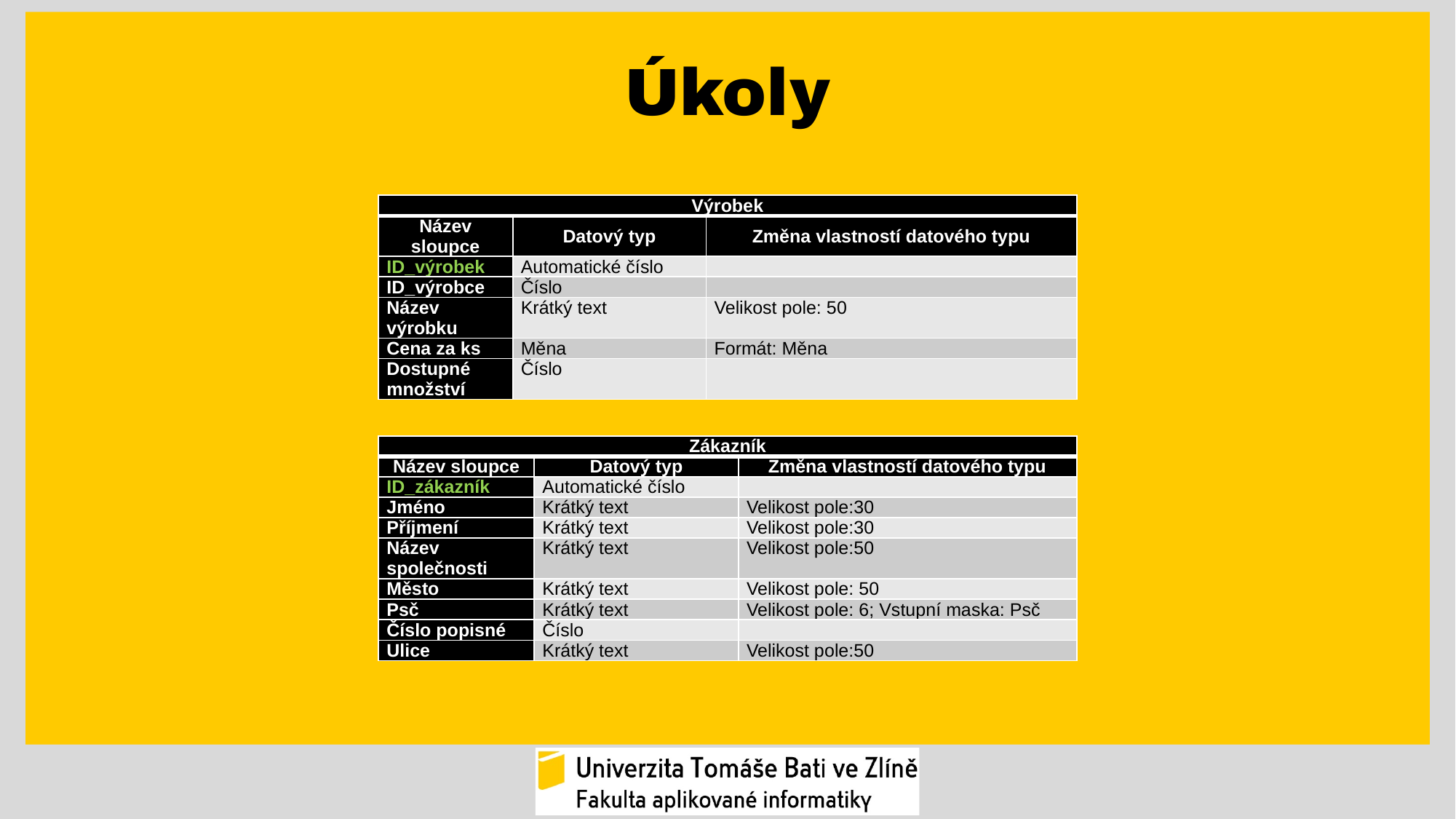

# Úkoly

| Výrobek |  |  |
| --- | --- | --- |
| Název sloupce | Datový typ | Změna vlastností datového typu |
| ID\_výrobek | Automatické číslo |  |
| ID\_výrobce | Číslo |  |
| Název výrobku | Krátký text | Velikost pole: 50 |
| Cena za ks | Měna | Formát: Měna |
| Dostupné množství | Číslo |  |
| Zákazník |  |  |
| --- | --- | --- |
| Název sloupce | Datový typ | Změna vlastností datového typu |
| ID\_zákazník | Automatické číslo |  |
| Jméno | Krátký text | Velikost pole:30 |
| Příjmení | Krátký text | Velikost pole:30 |
| Název společnosti | Krátký text | Velikost pole:50 |
| Město | Krátký text | Velikost pole: 50 |
| Psč | Krátký text | Velikost pole: 6; Vstupní maska: Psč |
| Číslo popisné | Číslo |  |
| Ulice | Krátký text | Velikost pole:50 |